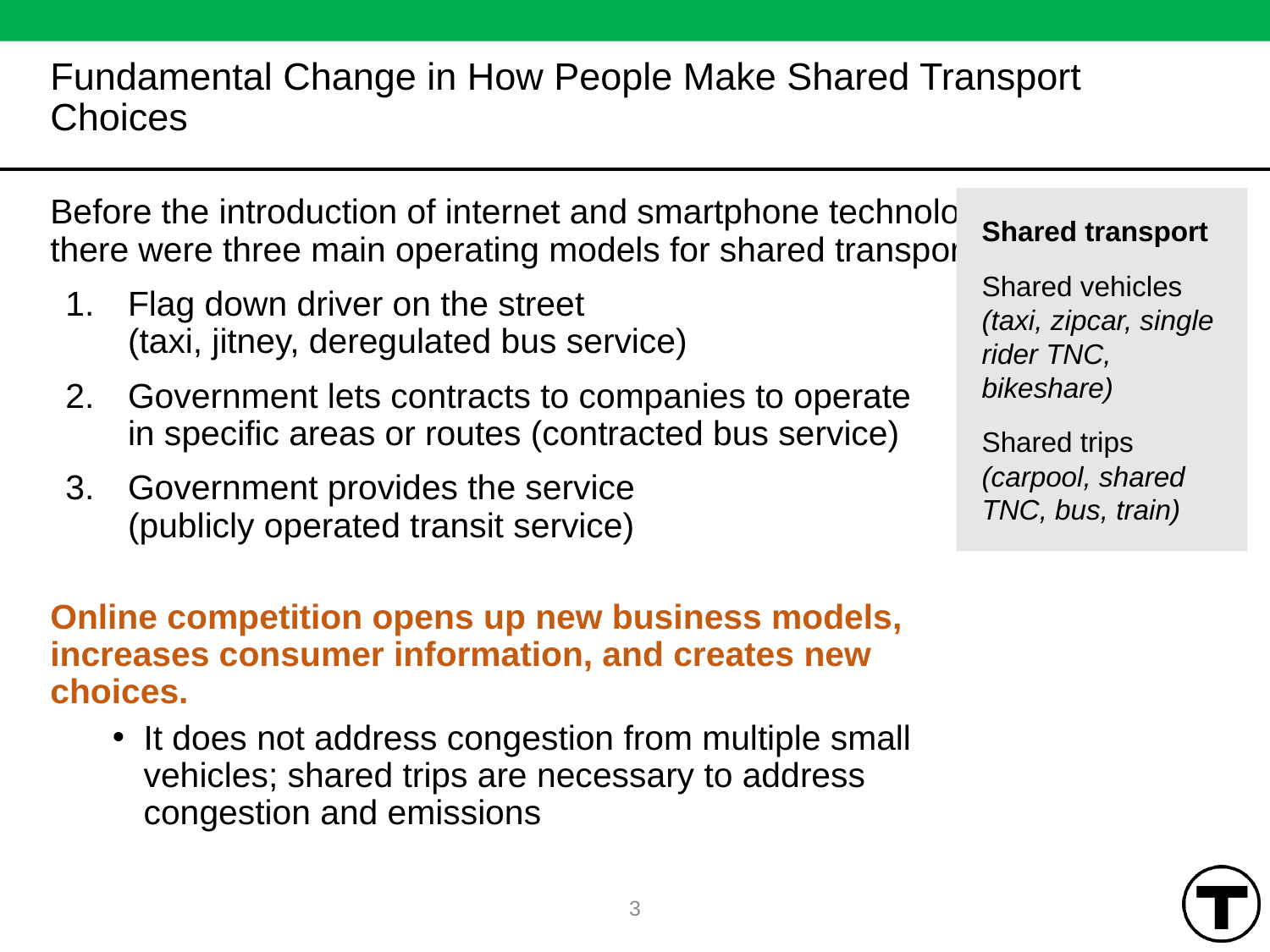

# Fundamental Change in How People Make Shared Transport Choices
Before the introduction of internet and smartphone technology, there were three main operating models for shared transport:
Flag down driver on the street
(taxi, jitney, deregulated bus service)
Government lets contracts to companies to operate
in specific areas or routes (contracted bus service)
Government provides the service
(publicly operated transit service)
Online competition opens up new business models,
increases consumer information, and creates new choices.
It does not address congestion from multiple small vehicles; shared trips are necessary to address congestion and emissions

Shared transport
Shared vehicles
(taxi, zipcar, single rider TNC, bikeshare)
Shared trips (carpool, shared TNC, bus, train)
3